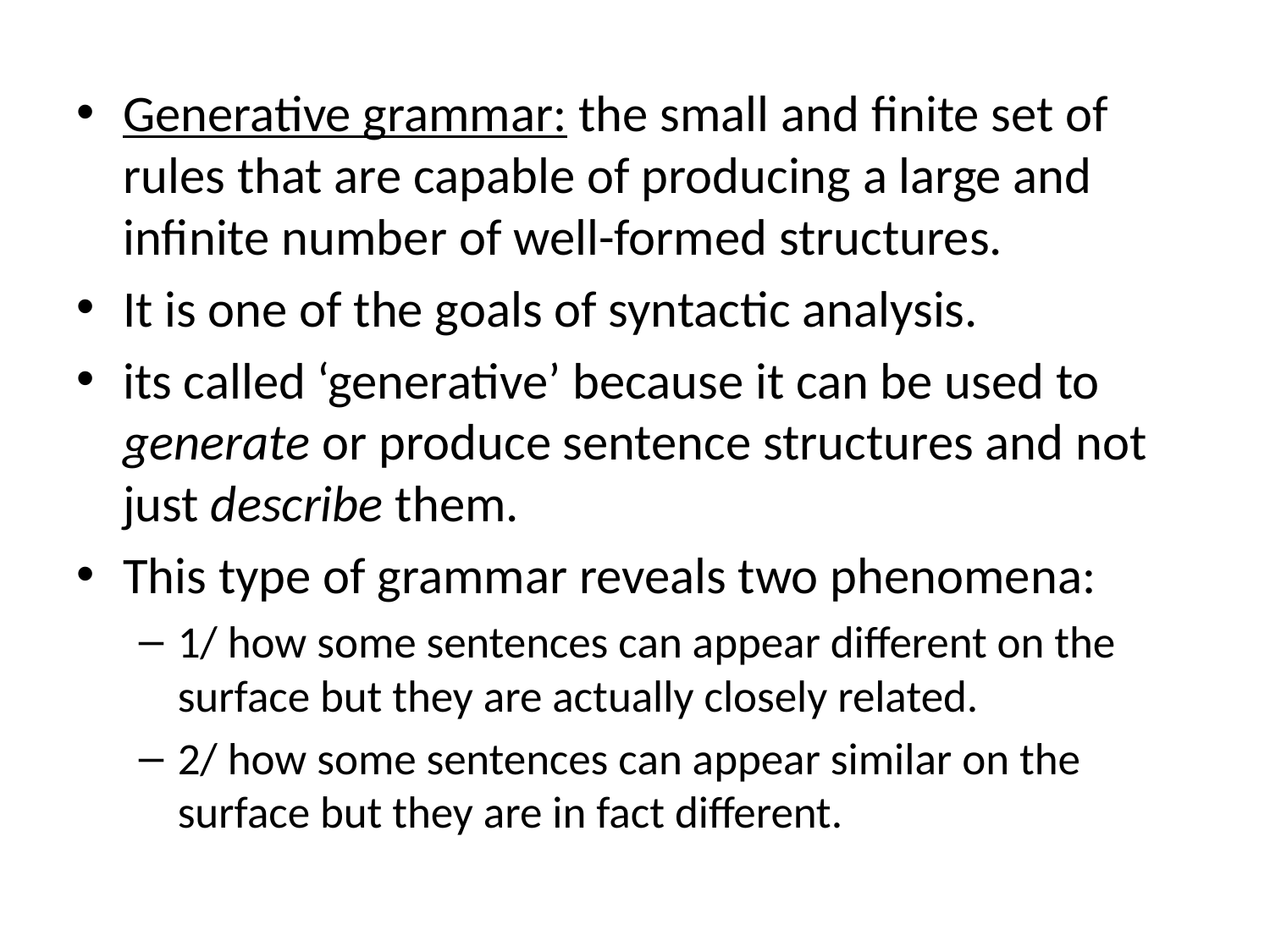

Generative grammar: the small and finite set of rules that are capable of producing a large and infinite number of well-formed structures.
It is one of the goals of syntactic analysis.
its called ‘generative’ because it can be used to generate or produce sentence structures and not just describe them.
This type of grammar reveals two phenomena:
1/ how some sentences can appear different on the surface but they are actually closely related.
2/ how some sentences can appear similar on the surface but they are in fact different.